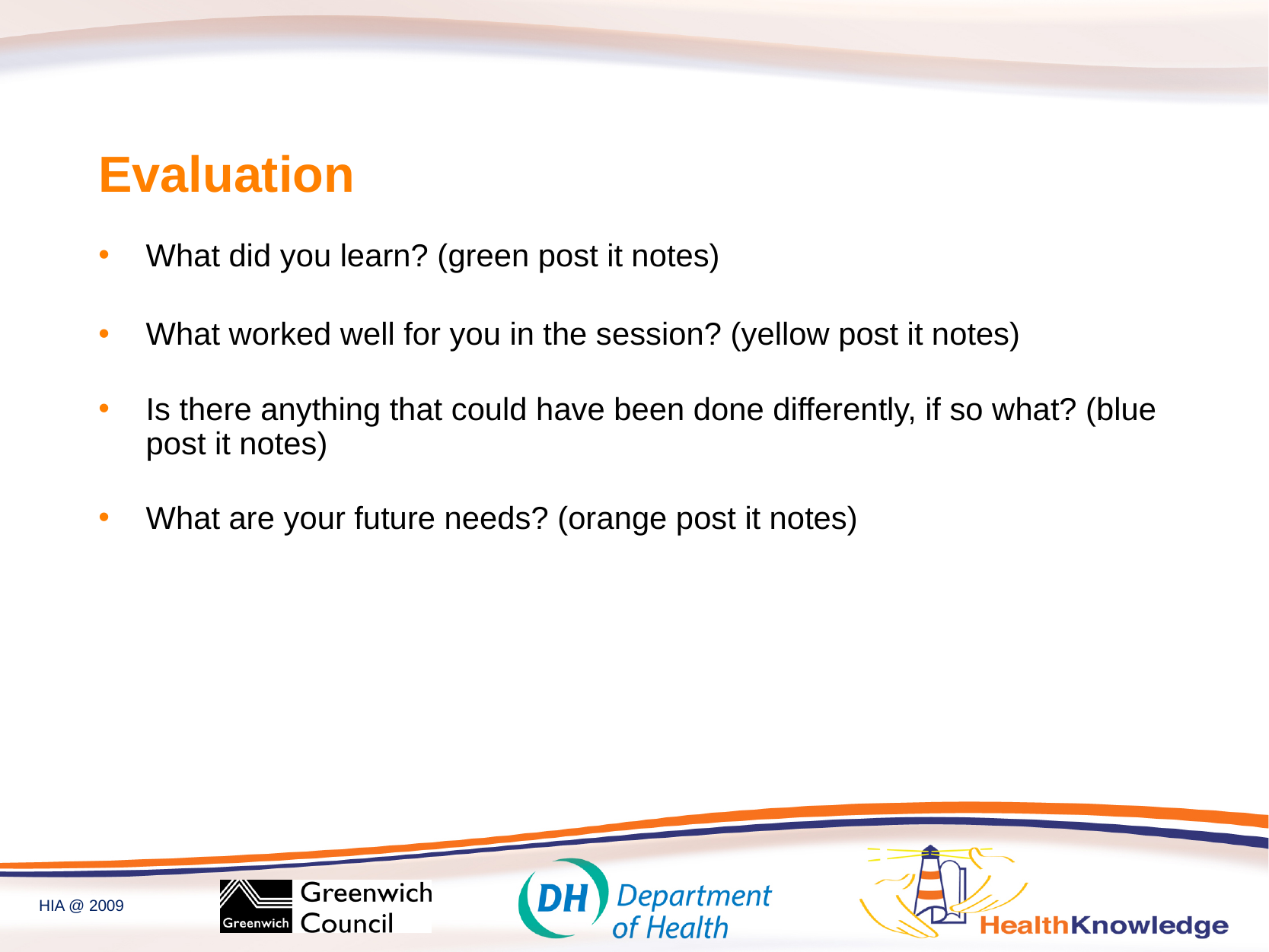

Evaluation
What did you learn? (green post it notes)
What worked well for you in the session? (yellow post it notes)
Is there anything that could have been done differently, if so what? (blue post it notes)
What are your future needs? (orange post it notes)